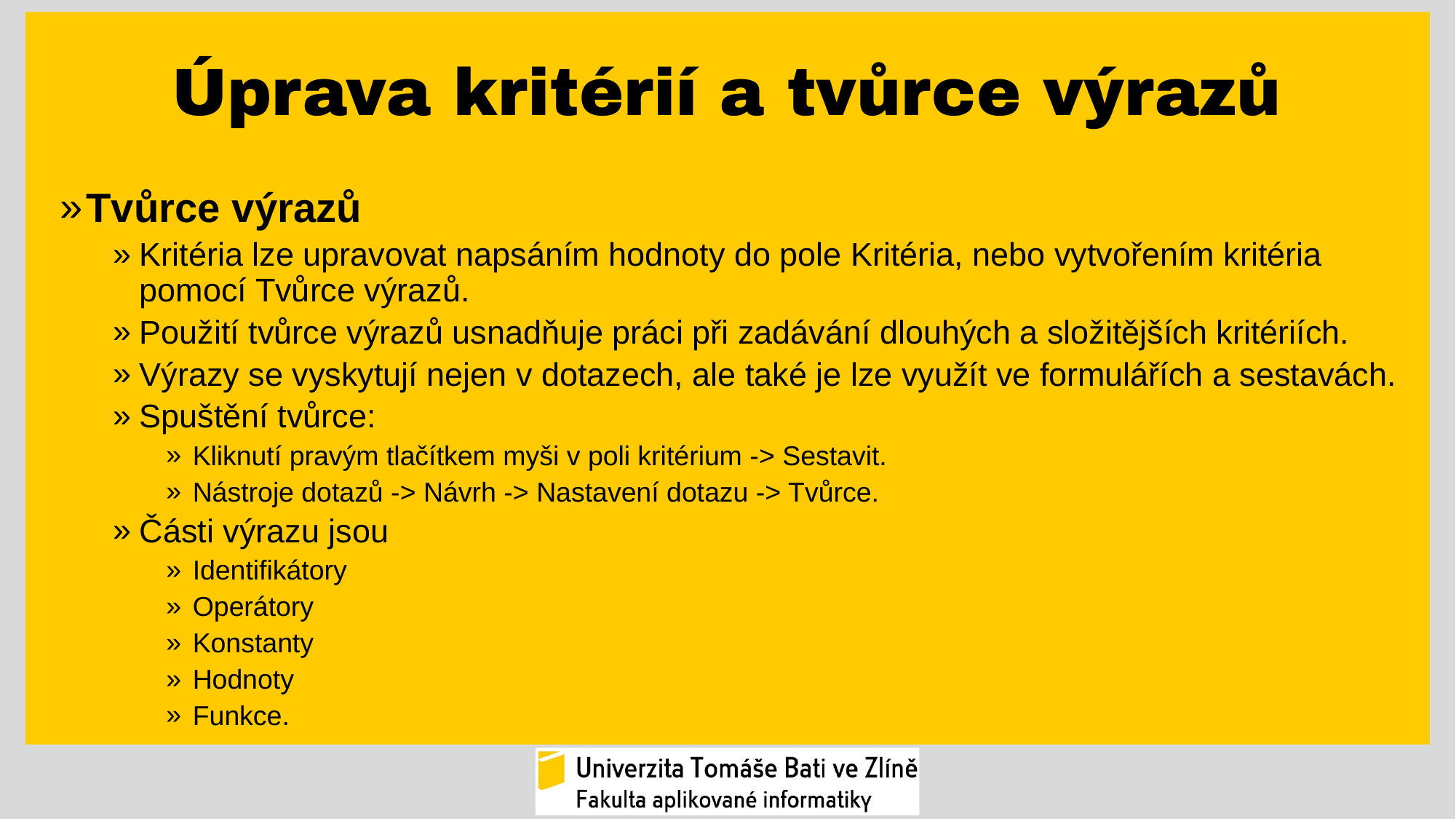

# Úprava kritérií a tvůrce výrazů
Tvůrce výrazů
Kritéria lze upravovat napsáním hodnoty do pole Kritéria, nebo vytvořením kritéria pomocí Tvůrce výrazů.
Použití tvůrce výrazů usnadňuje práci při zadávání dlouhých a složitějších kritériích.
Výrazy se vyskytují nejen v dotazech, ale také je lze využít ve formulářích a sestavách.
Spuštění tvůrce:
Kliknutí pravým tlačítkem myši v poli kritérium -> Sestavit.
Nástroje dotazů -> Návrh -> Nastavení dotazu -> Tvůrce.
Části výrazu jsou
Identifikátory
Operátory
Konstanty
Hodnoty
Funkce.